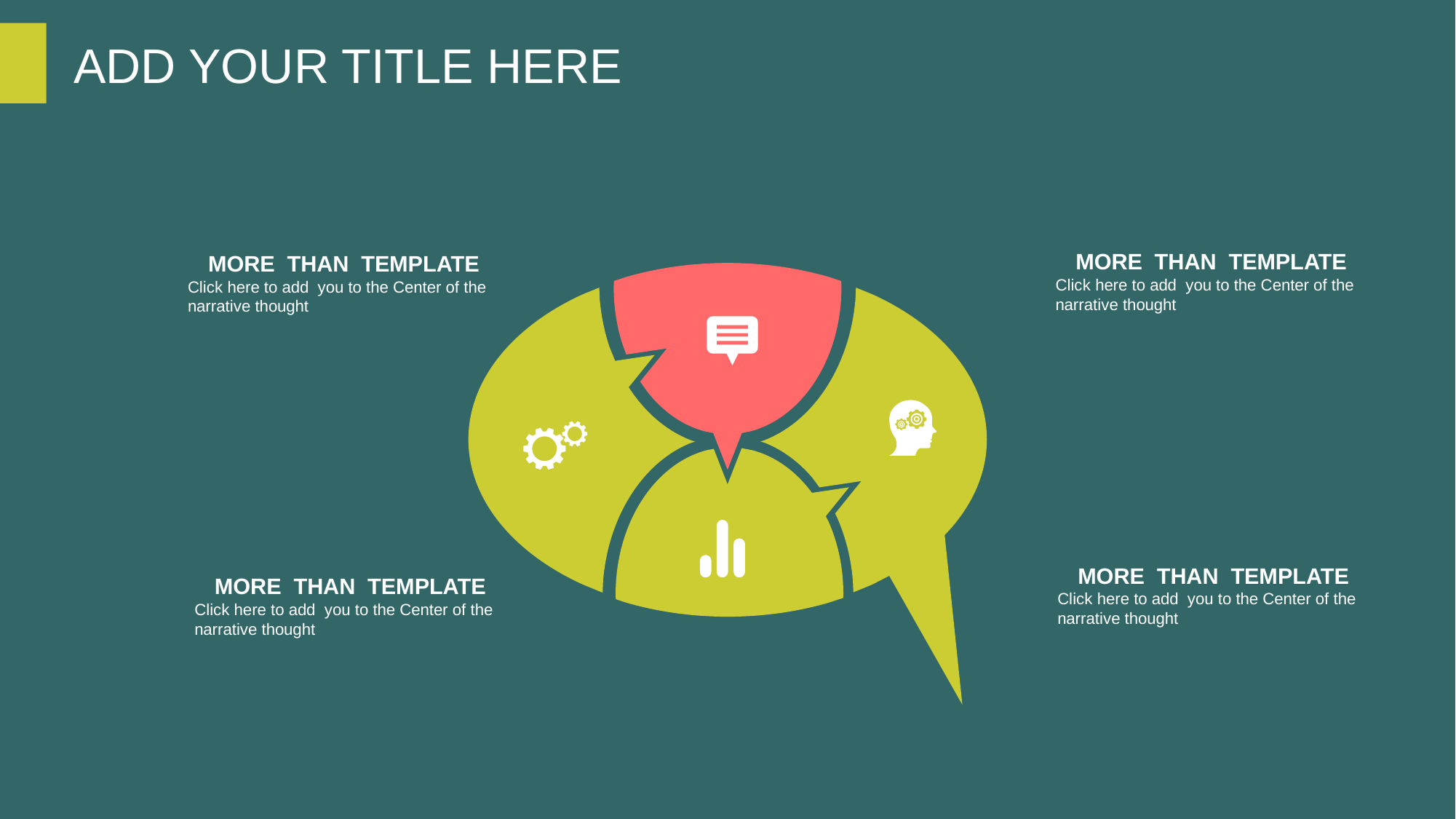

ADD YOUR TITLE HERE
   MORE  THAN  TEMPLATE
Click here to add  you to the Center of the
narrative thought

   MORE  THAN  TEMPLATE
Click here to add  you to the Center of the
narrative thought

   MORE  THAN  TEMPLATE
Click here to add  you to the Center of the
narrative thought

   MORE  THAN  TEMPLATE
Click here to add  you to the Center of the
narrative thought